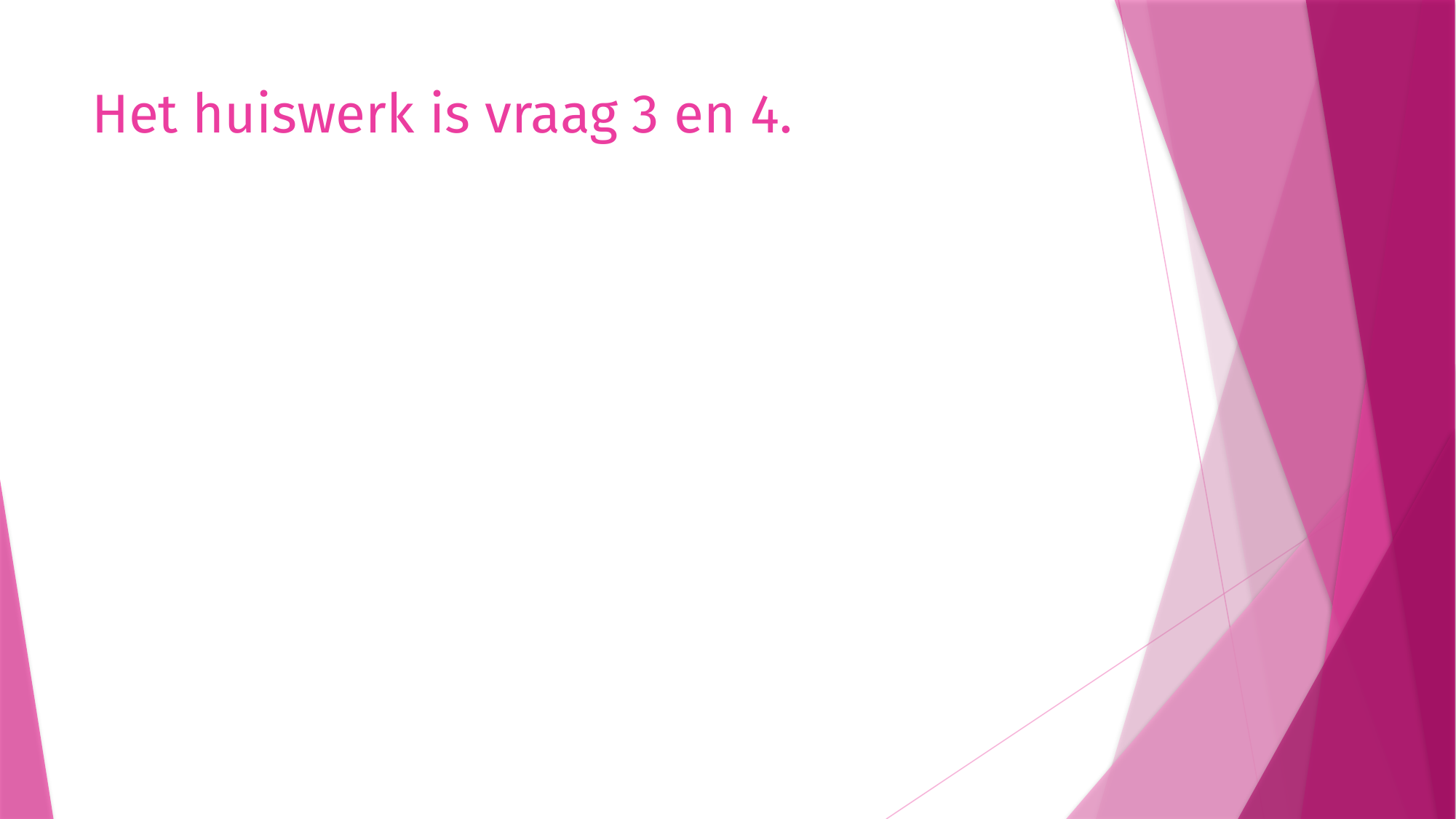

# Het huiswerk is vraag 3 en 4.